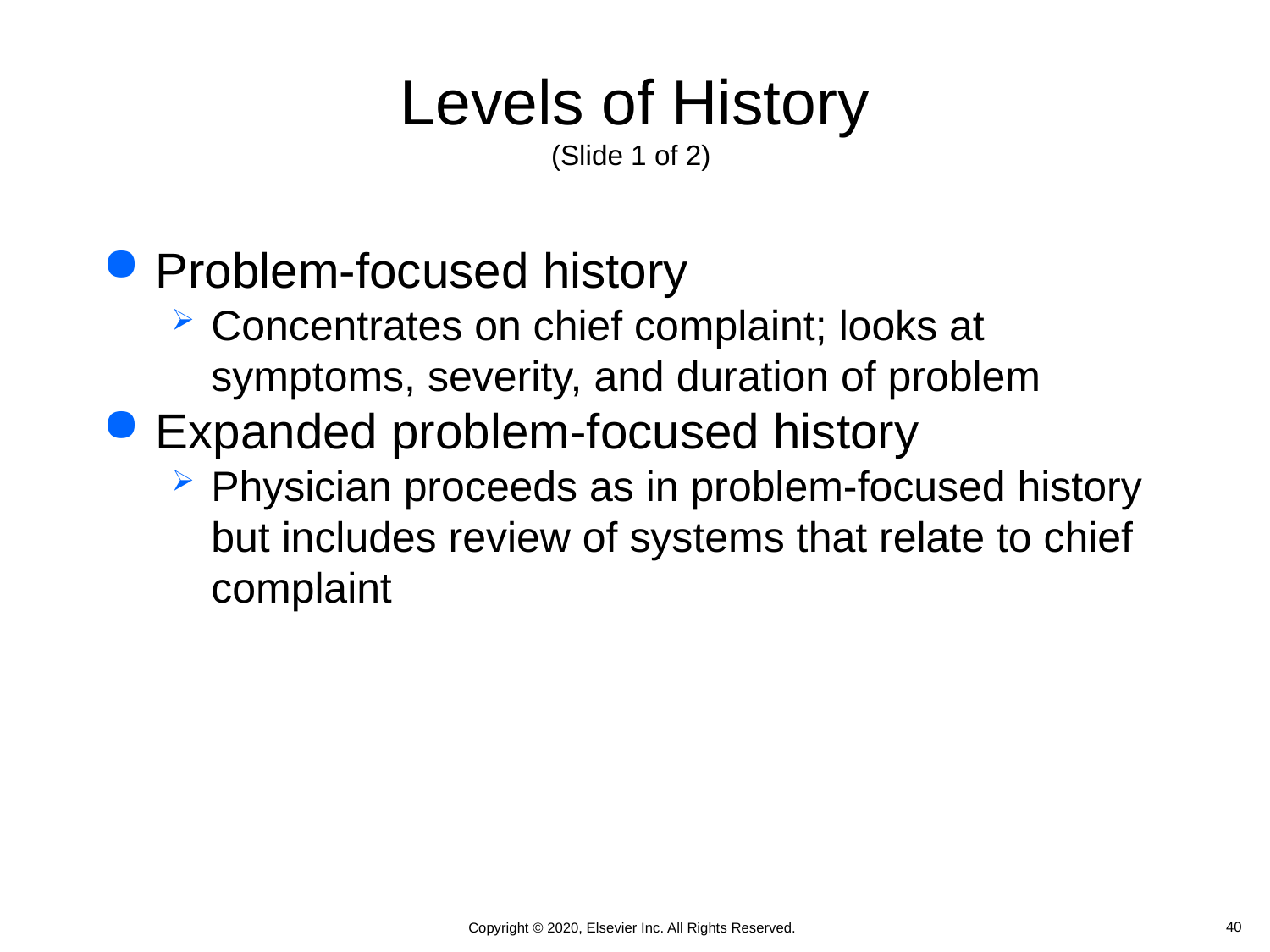

# Levels of History (Slide 1 of 2)
Problem-focused history
Concentrates on chief complaint; looks at symptoms, severity, and duration of problem
Expanded problem-focused history
Physician proceeds as in problem-focused history but includes review of systems that relate to chief complaint
 40